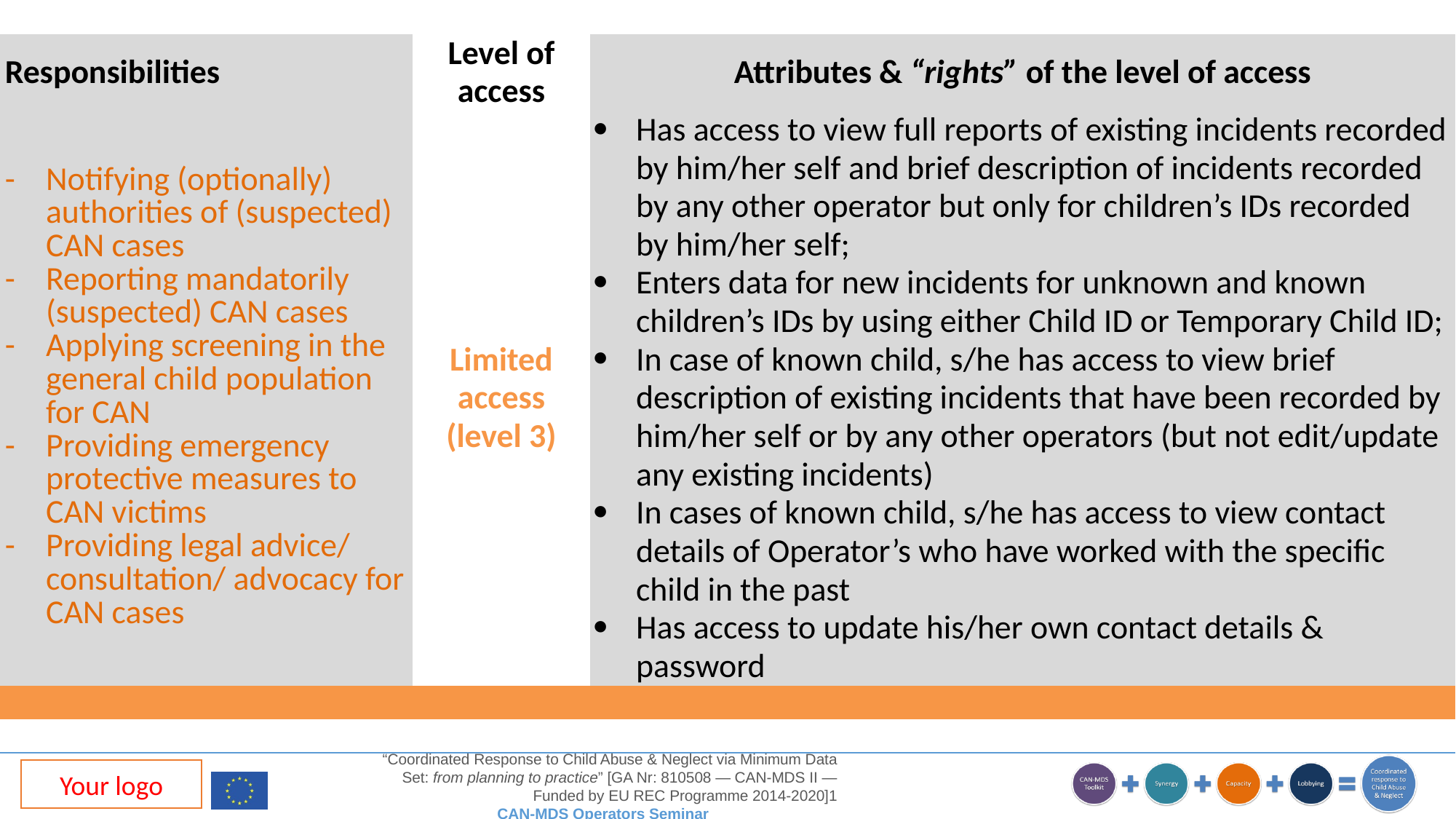

| Responsibilities | Level of access | Attributes & “rights” of the level of access |
| --- | --- | --- |
| Notifying (optionally) authorities of (suspected) CAN cases Reporting mandatorily (suspected) CAN cases Applying screening in the general child population for CAN Providing emergency protective measures to CAN victims Providing legal advice/ consultation/ advocacy for CAN cases | Limited access (level 3) | Has access to view full reports of existing incidents recorded by him/her self and brief description of incidents recorded by any other operator but only for children’s IDs recorded by him/her self; Enters data for new incidents for unknown and known children’s IDs by using either Child ID or Temporary Child ID; In case of known child, s/he has access to view brief description of existing incidents that have been recorded by him/her self or by any other operators (but not edit/update any existing incidents) In cases of known child, s/he has access to view contact details of Operator’s who have worked with the specific child in the past Has access to update his/her own contact details & password |
|  |  |  |